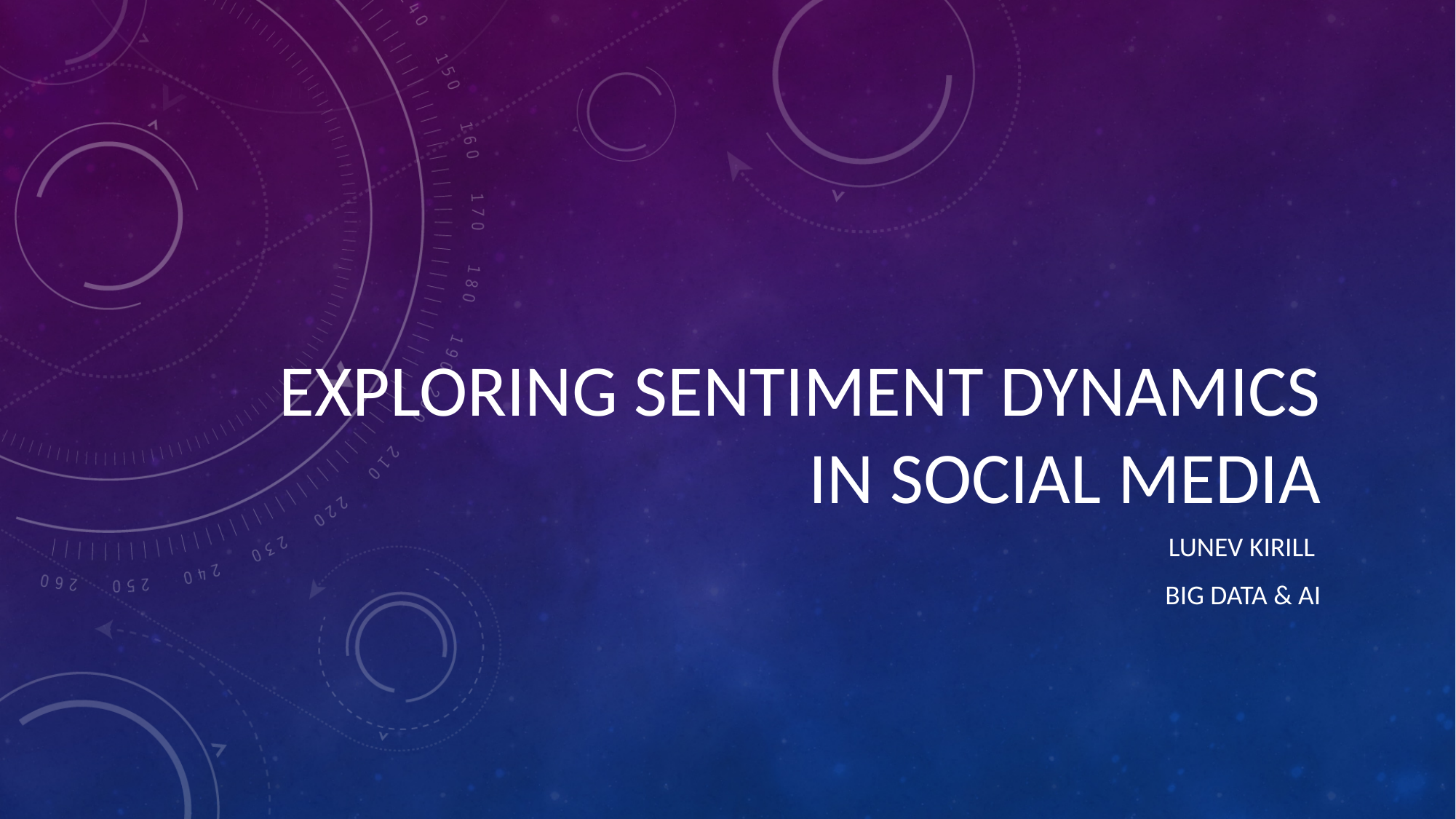

# Exploring sentiment dynamics in social media
Lunev kirill
big data & ai